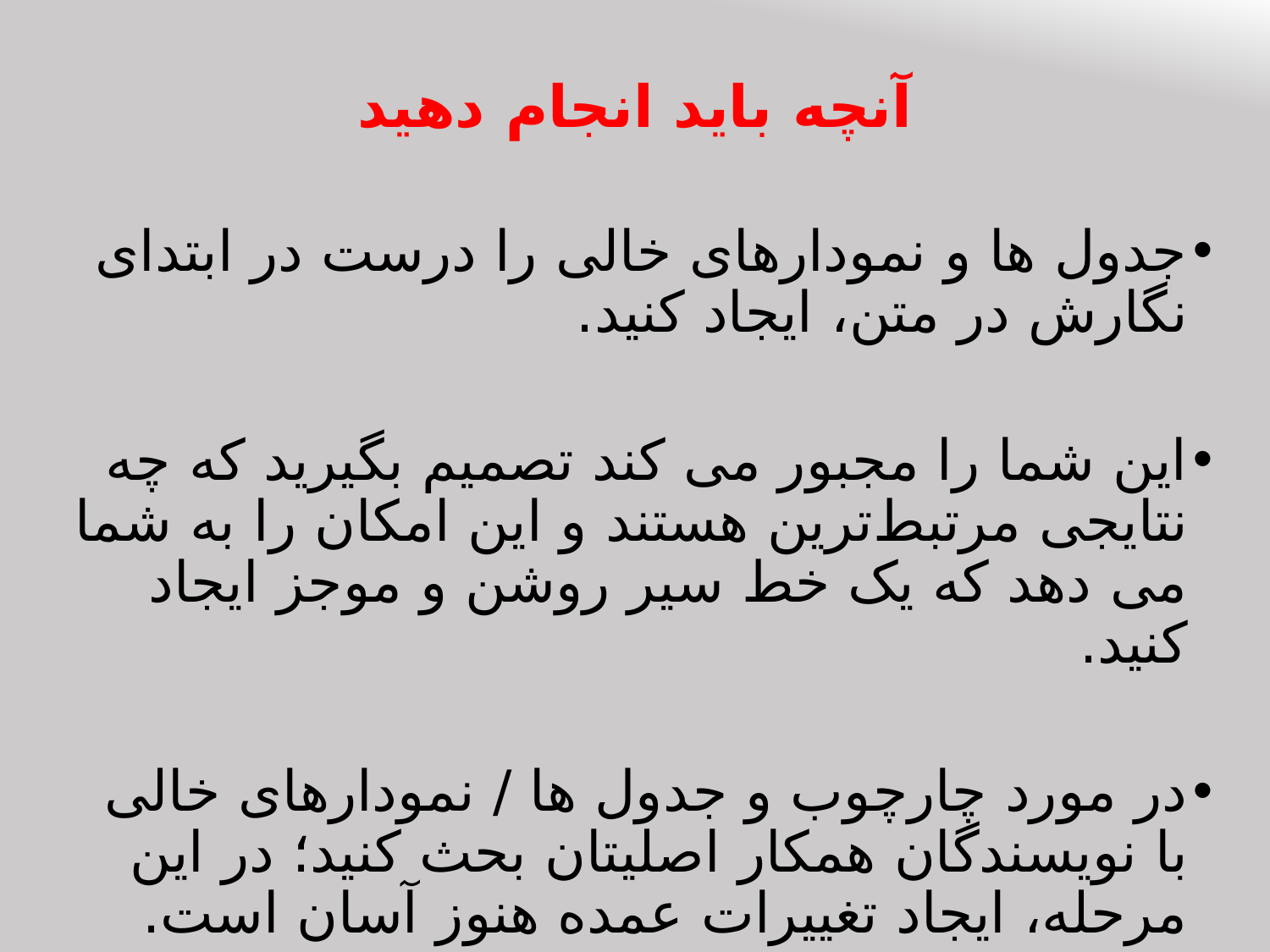

# آنچه باید انجام دهید
جدول ها و نمودارهای خالی را درست در ابتدای نگارش در متن، ایجاد کنید.

این شما را مجبور می کند تصمیم بگیرید که چه نتایجی مرتبط‌‌ترین هستند و این امکان را به شما می دهد که یک خط سیر روشن و موجز ایجاد کنید.

در مورد چارچوب و جدول ها / نمودارهای خالی با نویسندگان همکار اصلی‎تان بحث کنید؛ در این مرحله، ایجاد تغییرات عمده هنوز آسان است.